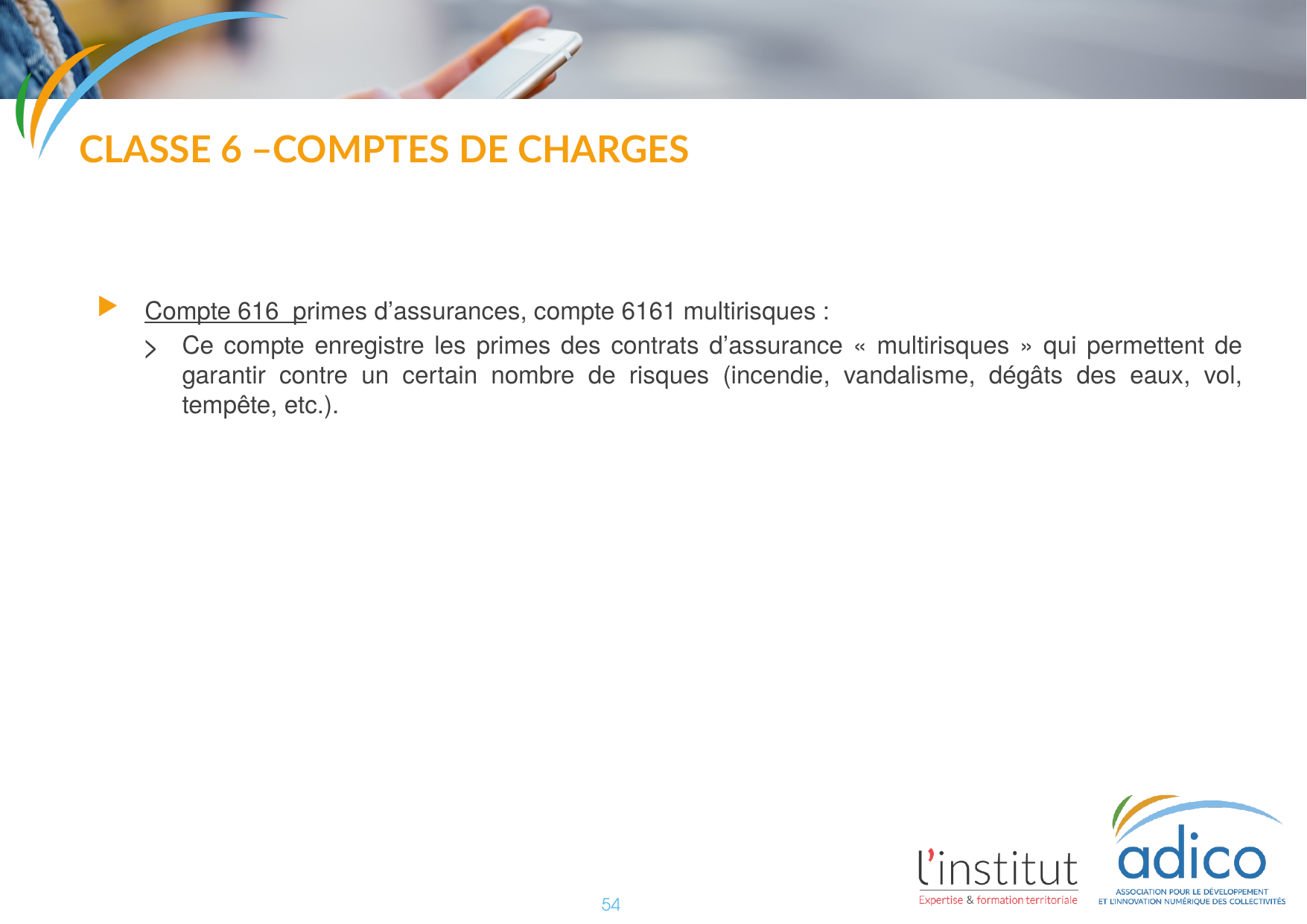

# Classe 6 –comptes de charges
Compte 616  primes d’assurances, compte 6161 multirisques :
Ce compte enregistre les primes des contrats d’assurance « multirisques » qui permettent de garantir contre un certain nombre de risques (incendie, vandalisme, dégâts des eaux, vol, tempête, etc.).